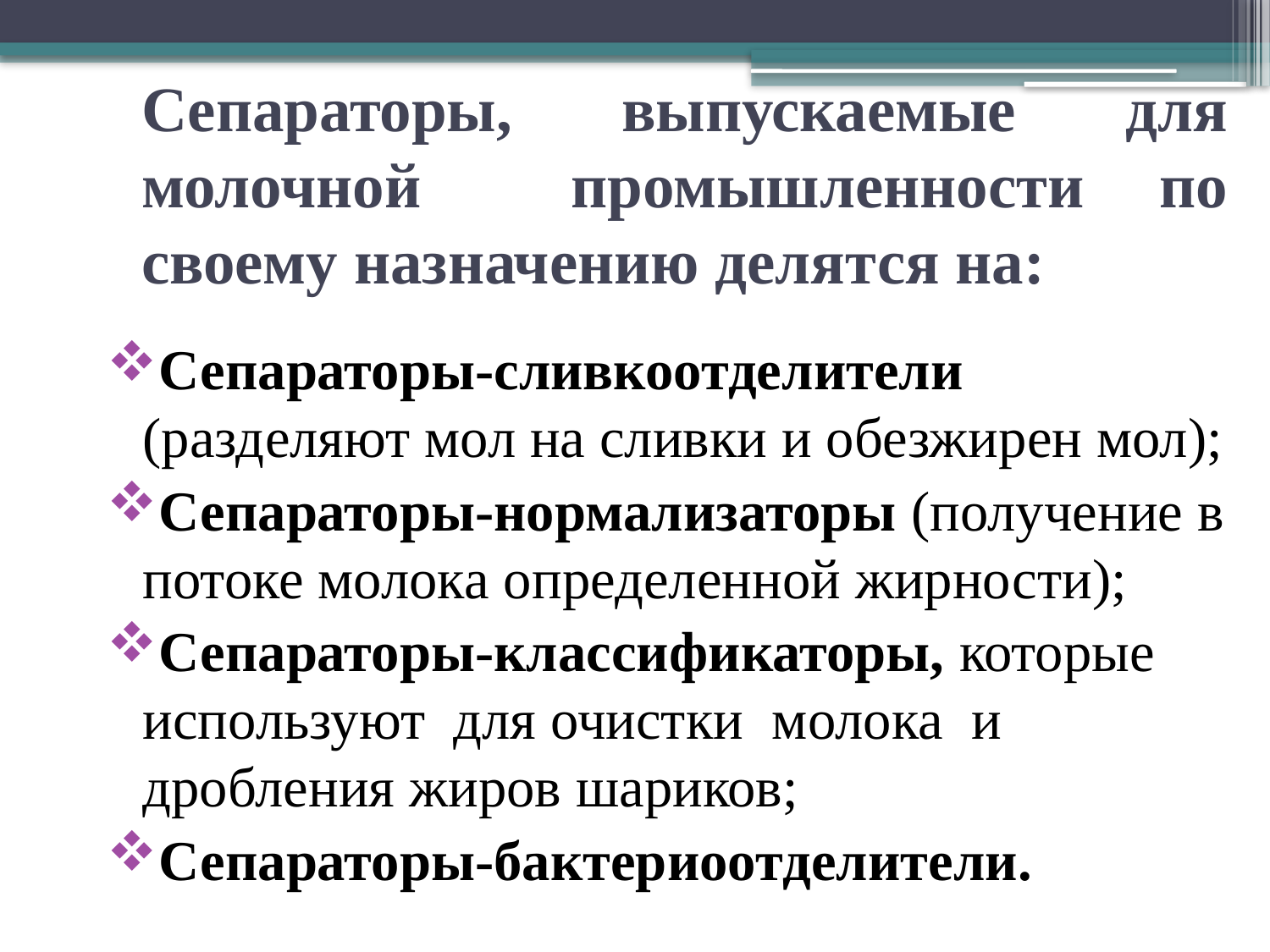

# Сепараторы, выпускаемые для молочной  промышленности по своему назначению делятся на:
Сепараторы-сливкоотделители (разделяют мол на сливки и обезжирен мол);
Сепараторы-нормализаторы (получение в потоке молока определенной жирности);
Сепараторы-классификаторы, которые используют  для очистки  молока  и дробления жиров шариков;
Сепараторы-бактериоотделители.